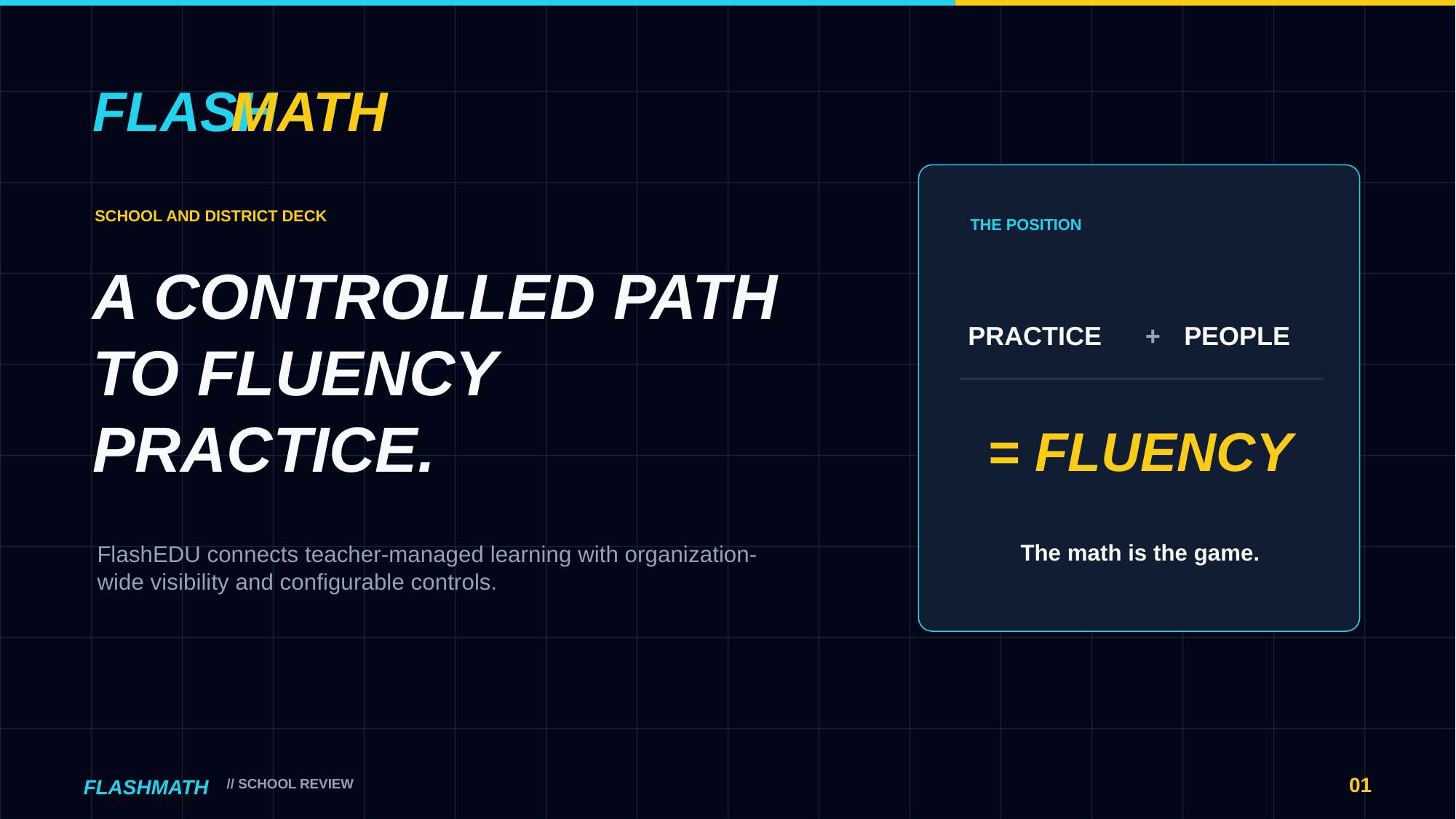

FLASH
MATH

SCHOOL AND DISTRICT DECK
THE POSITION
A CONTROLLED PATH
TO FLUENCY PRACTICE.

PRACTICE
+
PEOPLE

= FLUENCY

The math is the game.
FlashEDU connects teacher-managed learning with organization-wide visibility and configurable controls.

01
FLASHMATH
// SCHOOL REVIEW